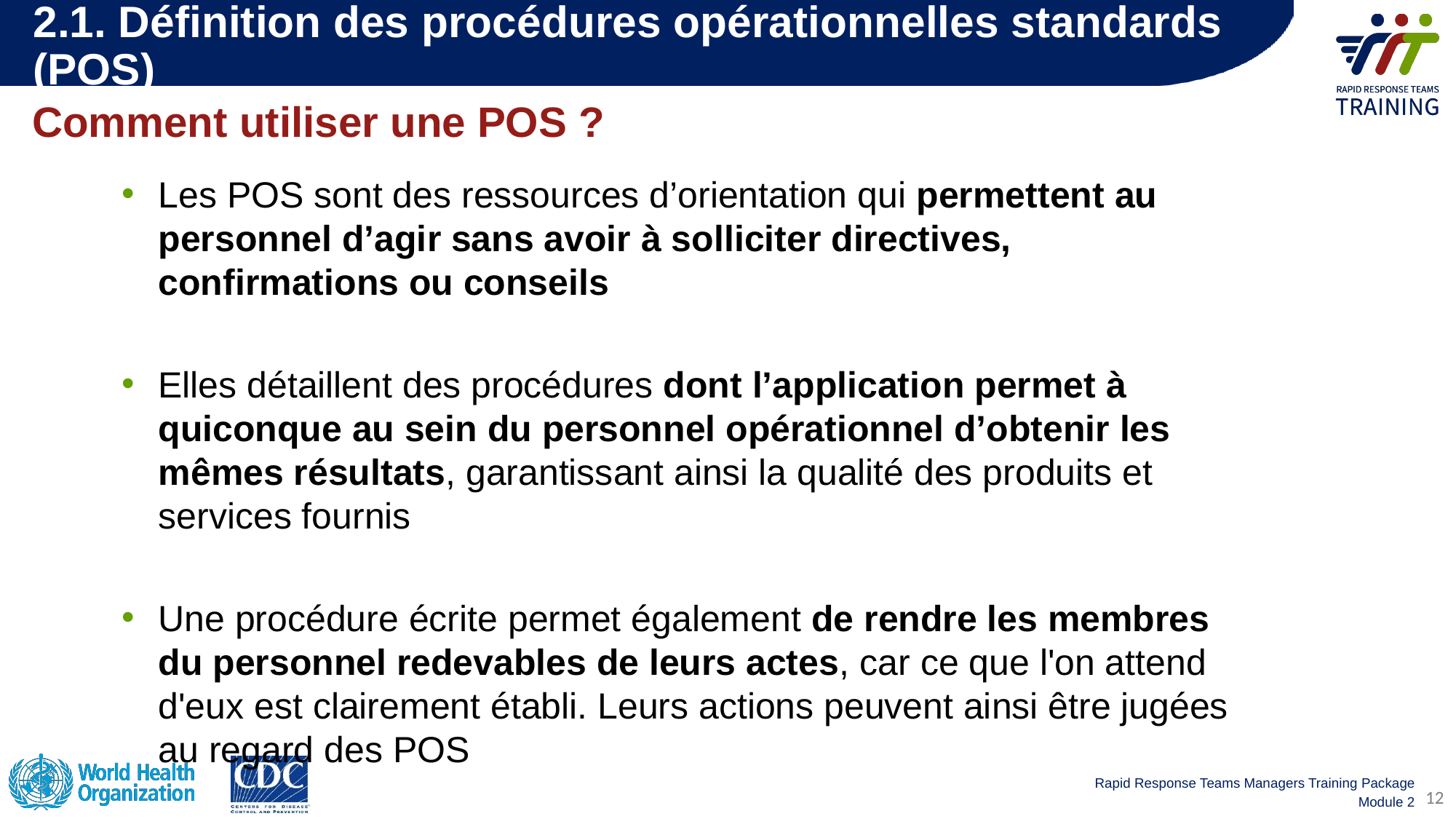

2.1. Définition des procédures opérationnelles standards (POS)
# Comment utiliser une POS ?
Les POS sont des ressources d’orientation qui permettent au personnel d’agir sans avoir à solliciter directives, confirmations ou conseils

Elles détaillent des procédures dont l’application permet à quiconque au sein du personnel opérationnel d’obtenir les mêmes résultats, garantissant ainsi la qualité des produits et services fournis

Une procédure écrite permet également de rendre les membres du personnel redevables de leurs actes, car ce que l'on attend d'eux est clairement établi. Leurs actions peuvent ainsi être jugées au regard des POS
12